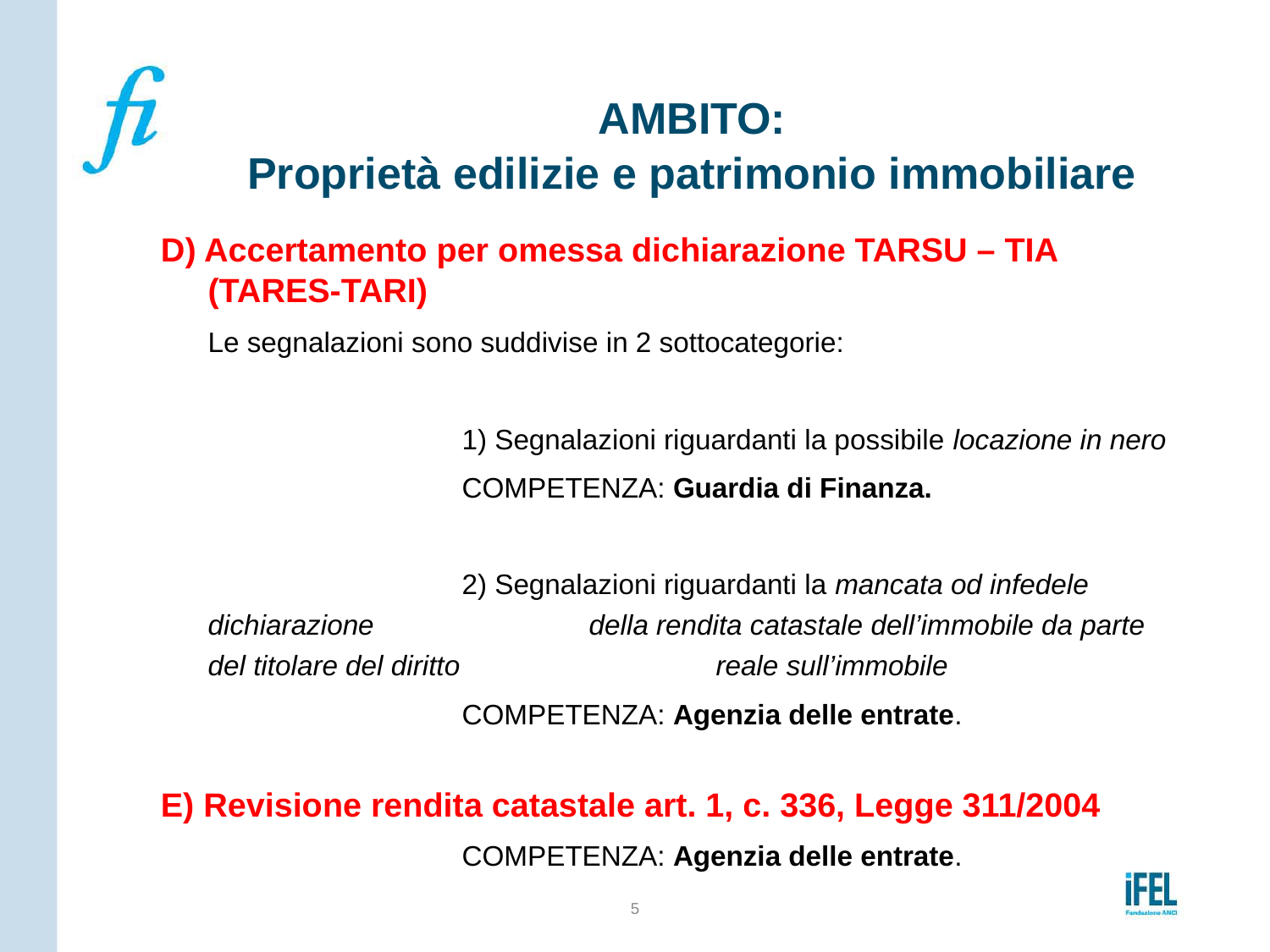

# AMBITO: Proprietà edilizie e patrimonio immobiliare
D) Accertamento per omessa dichiarazione TARSU – TIA (TARES-TARI)
	Le segnalazioni sono suddivise in 2 sottocategorie:

			1) Segnalazioni riguardanti la possibile locazione in nero
			COMPETENZA: Guardia di Finanza.

			2) Segnalazioni riguardanti la mancata od infedele dichiarazione 		della rendita catastale dell’immobile da parte del titolare del diritto 		reale sull’immobile
			COMPETENZA: Agenzia delle entrate.

E) Revisione rendita catastale art. 1, c. 336, Legge 311/2004
			COMPETENZA: Agenzia delle entrate.
5